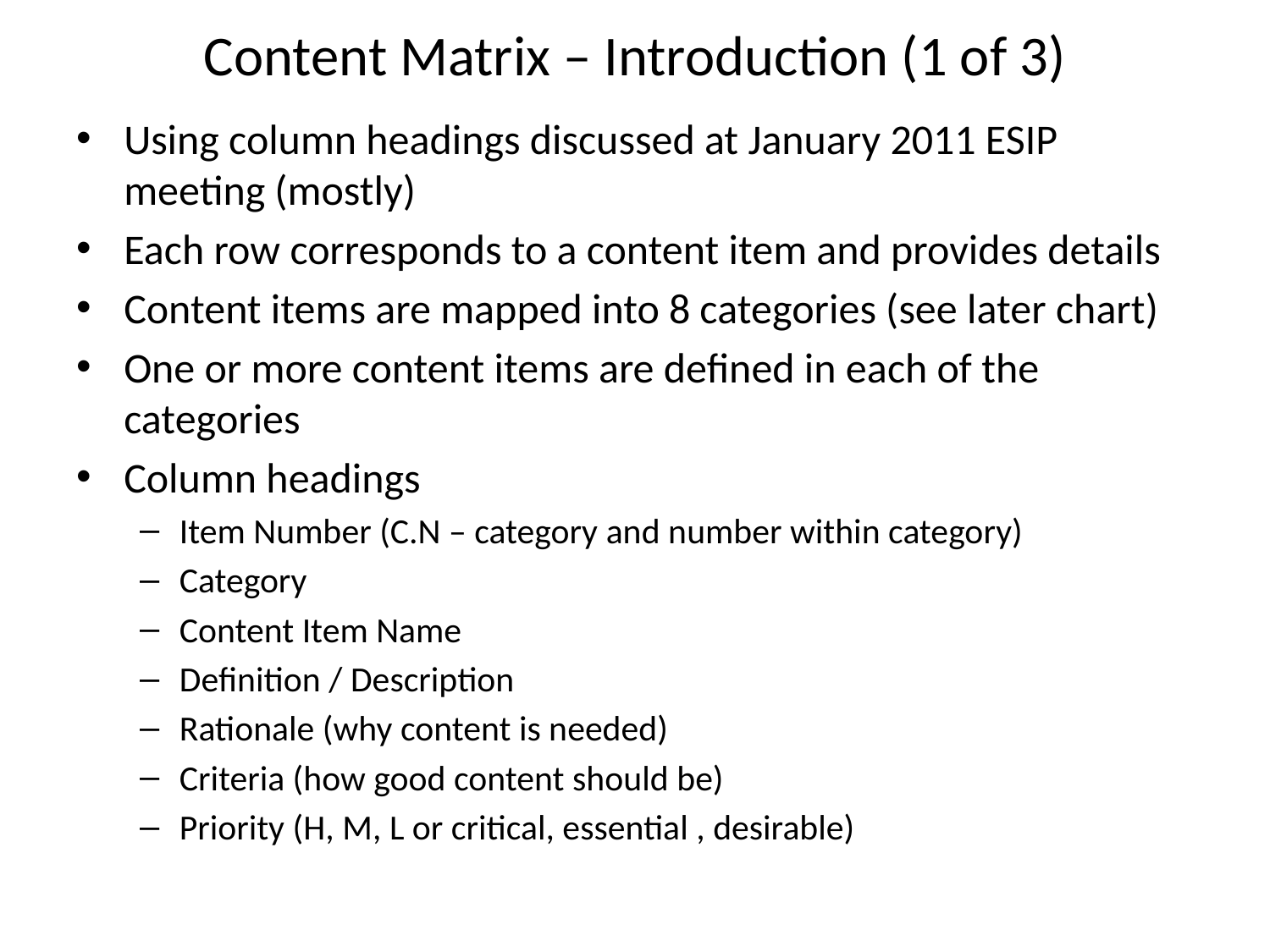

# Content Matrix – Introduction (1 of 3)
Using column headings discussed at January 2011 ESIP meeting (mostly)
Each row corresponds to a content item and provides details
Content items are mapped into 8 categories (see later chart)
One or more content items are defined in each of the categories
Column headings
Item Number (C.N – category and number within category)
Category
Content Item Name
Definition / Description
Rationale (why content is needed)
Criteria (how good content should be)
Priority (H, M, L or critical, essential , desirable)